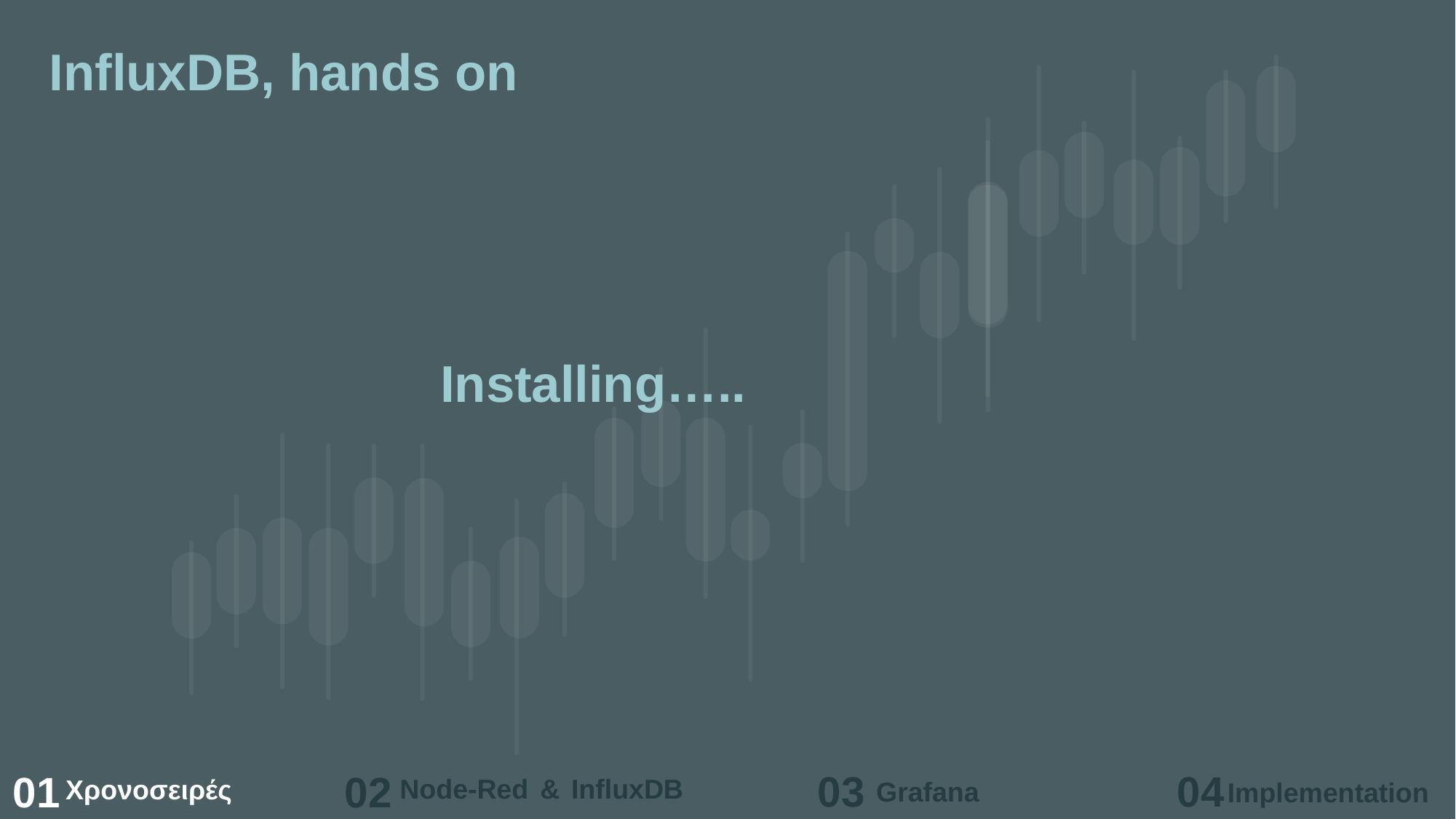

InfluxDB, hands on
Installing…..
Node-Red & InfluxDB
03
04
01
02
Χρονοσειρές
Grafana
Implementation